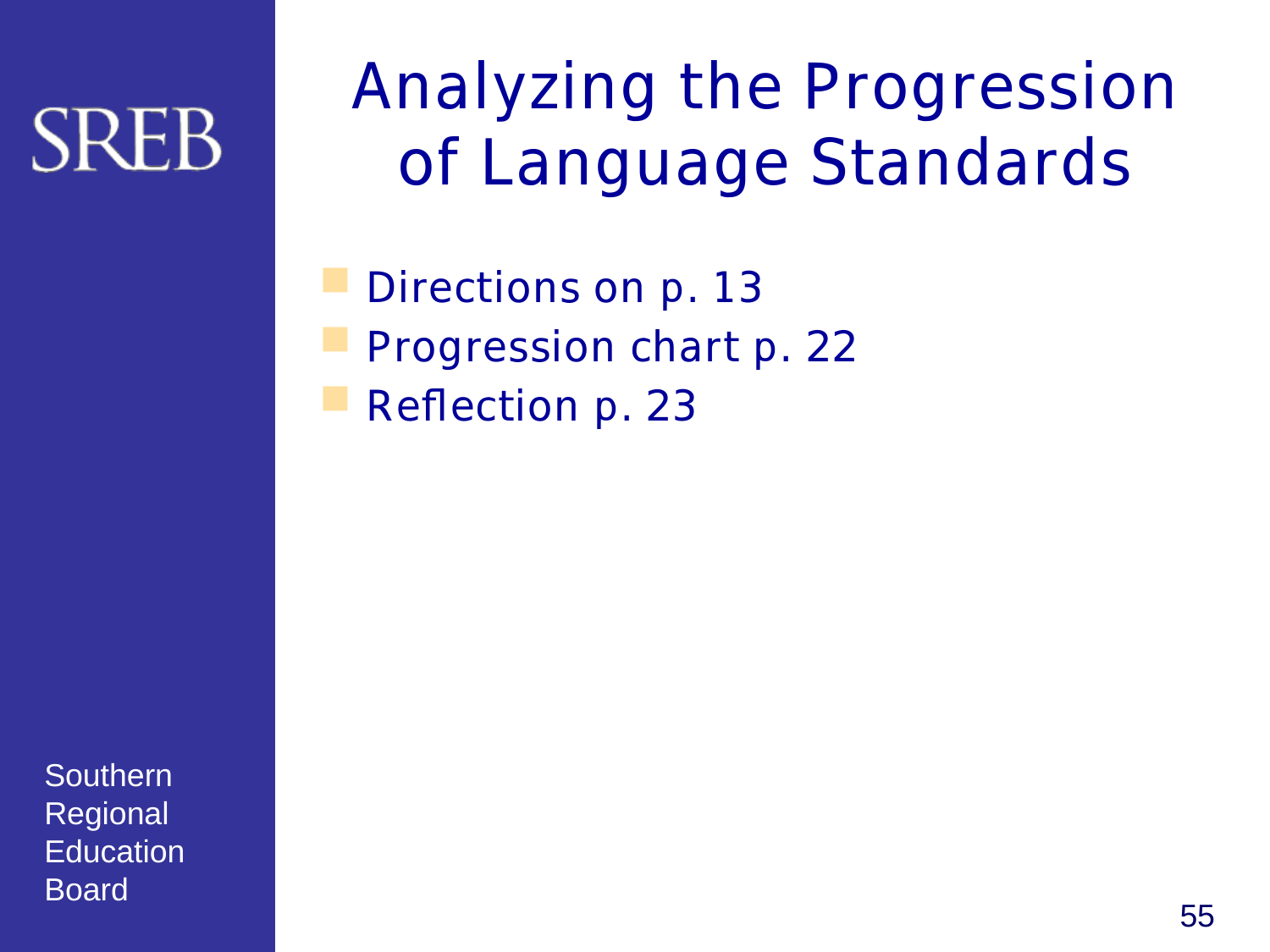

# Analyzing the Progression of Language Standards
Directions on p. 13
Progression chart p. 22
Reflection p. 23
55